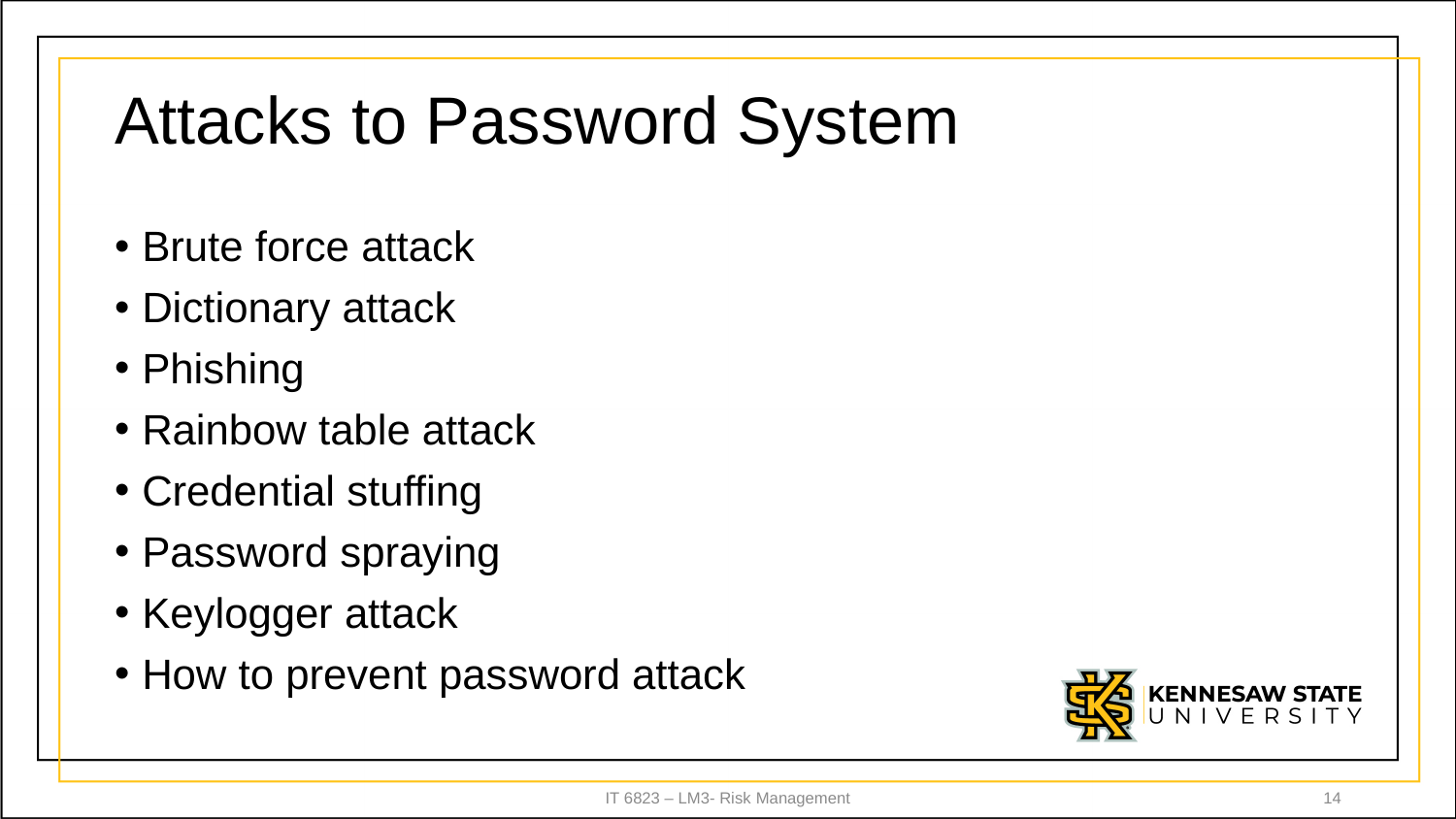

# Attacks to Password System
Brute force attack
Dictionary attack
Phishing
Rainbow table attack
Credential stuffing
Password spraying
Keylogger attack
How to prevent password attack
IT 6823 – LM3- Risk Management
14